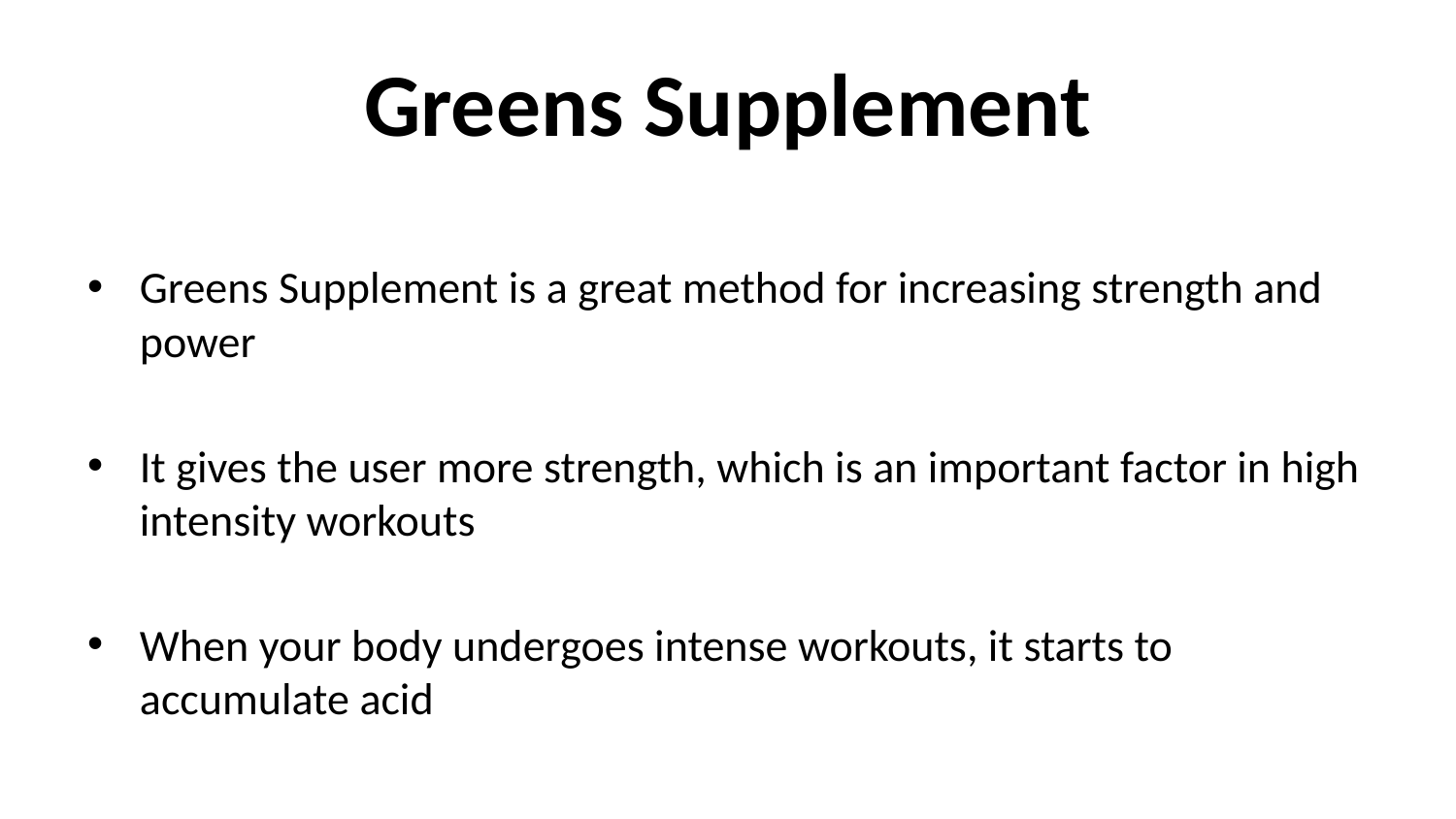

# Greens Supplement
Greens Supplement is a great method for increasing strength and power

It gives the user more strength, which is an important factor in high intensity workouts

When your body undergoes intense workouts, it starts to accumulate acid